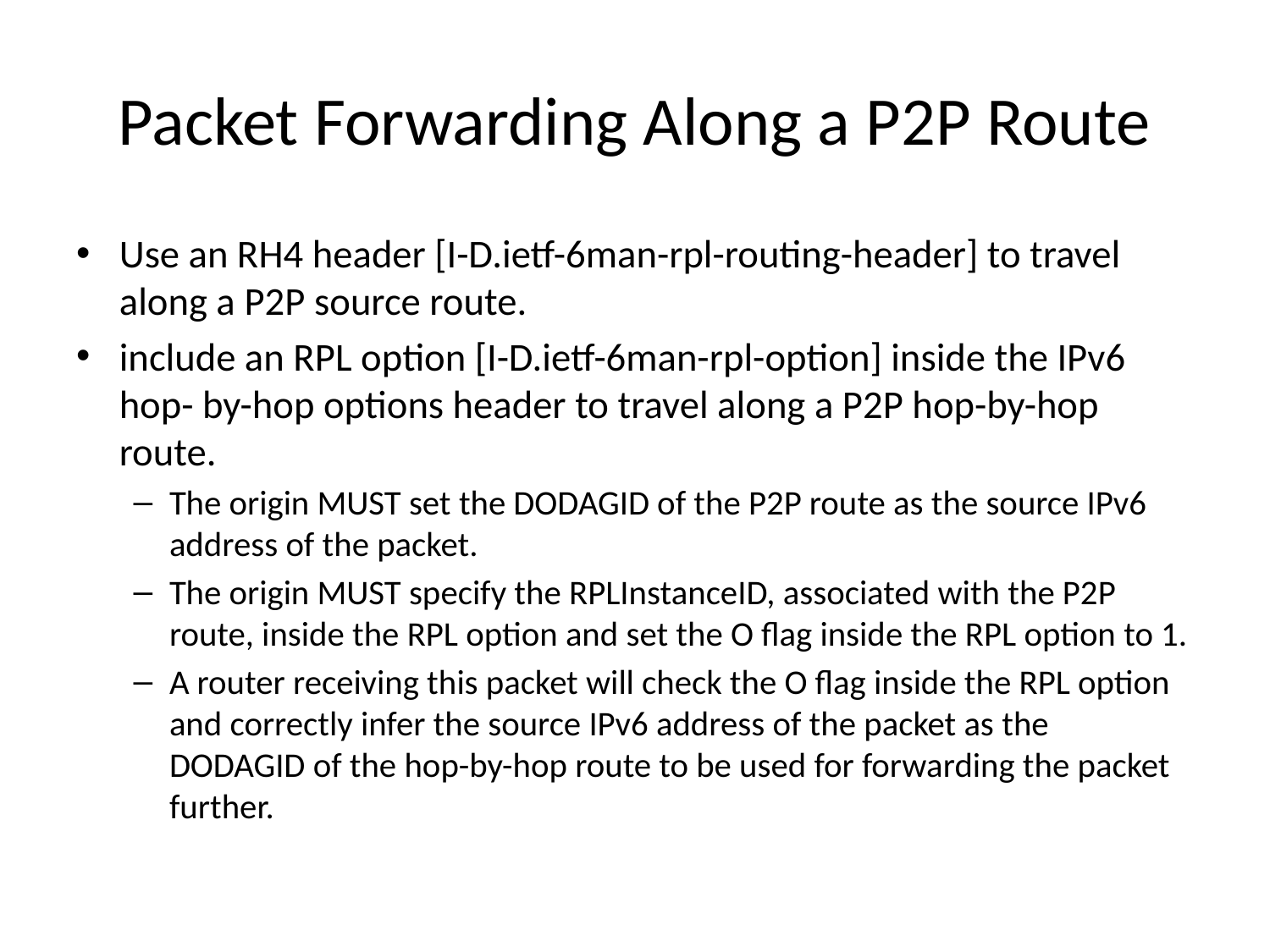

# Packet Forwarding Along a P2P Route
Use an RH4 header [I-D.ietf-6man-rpl-routing-header] to travel along a P2P source route.
include an RPL option [I-D.ietf-6man-rpl-option] inside the IPv6 hop- by-hop options header to travel along a P2P hop-by-hop route.
The origin MUST set the DODAGID of the P2P route as the source IPv6 address of the packet.
The origin MUST specify the RPLInstanceID, associated with the P2P route, inside the RPL option and set the O flag inside the RPL option to 1.
A router receiving this packet will check the O flag inside the RPL option and correctly infer the source IPv6 address of the packet as the DODAGID of the hop-by-hop route to be used for forwarding the packet further.